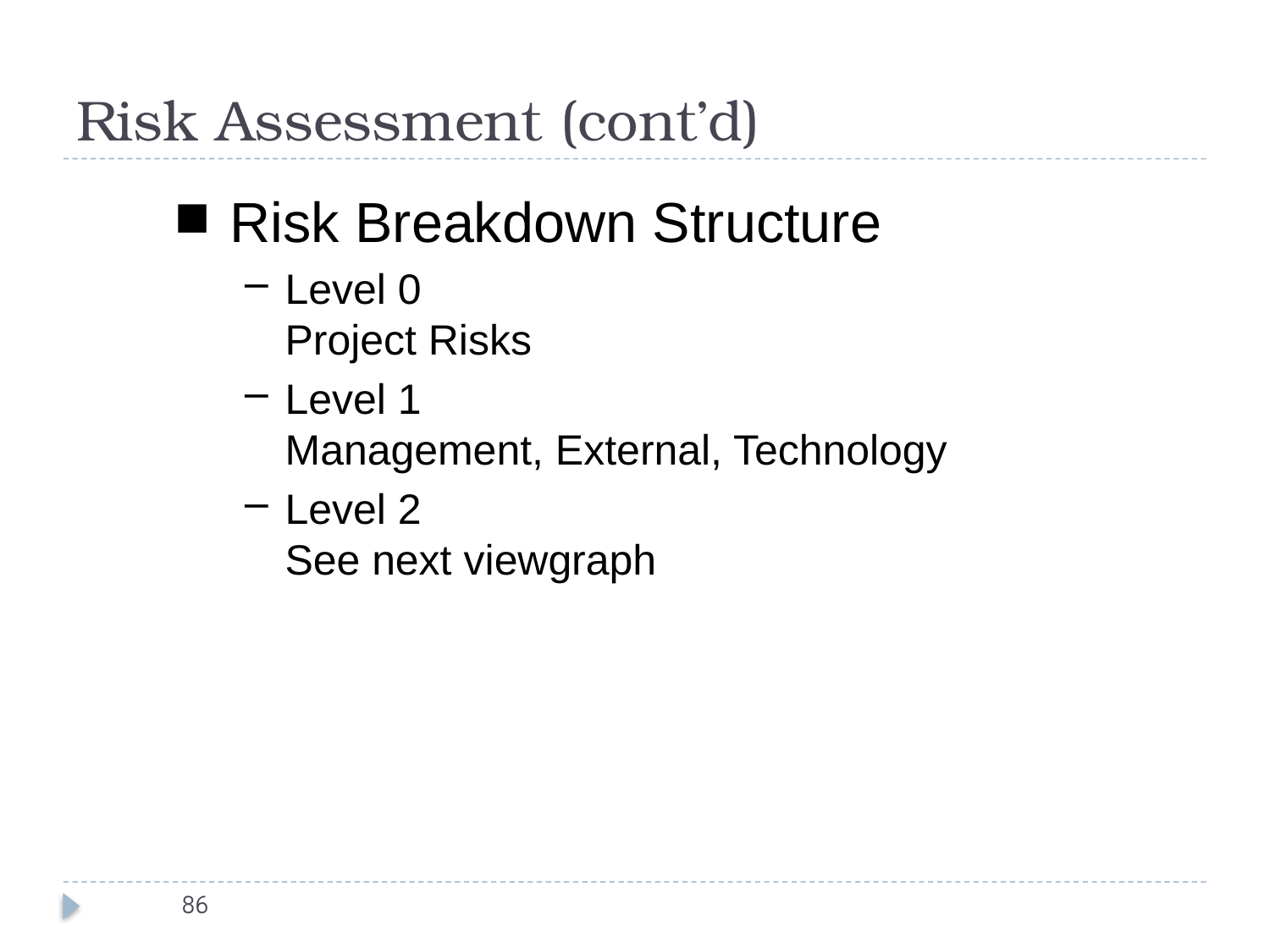

# Risk Assessment (cont’d)
Risk Breakdown Structure
Level 0
Project Risks
Level 1
Management, External, Technology
Level 2
See next viewgraph
86